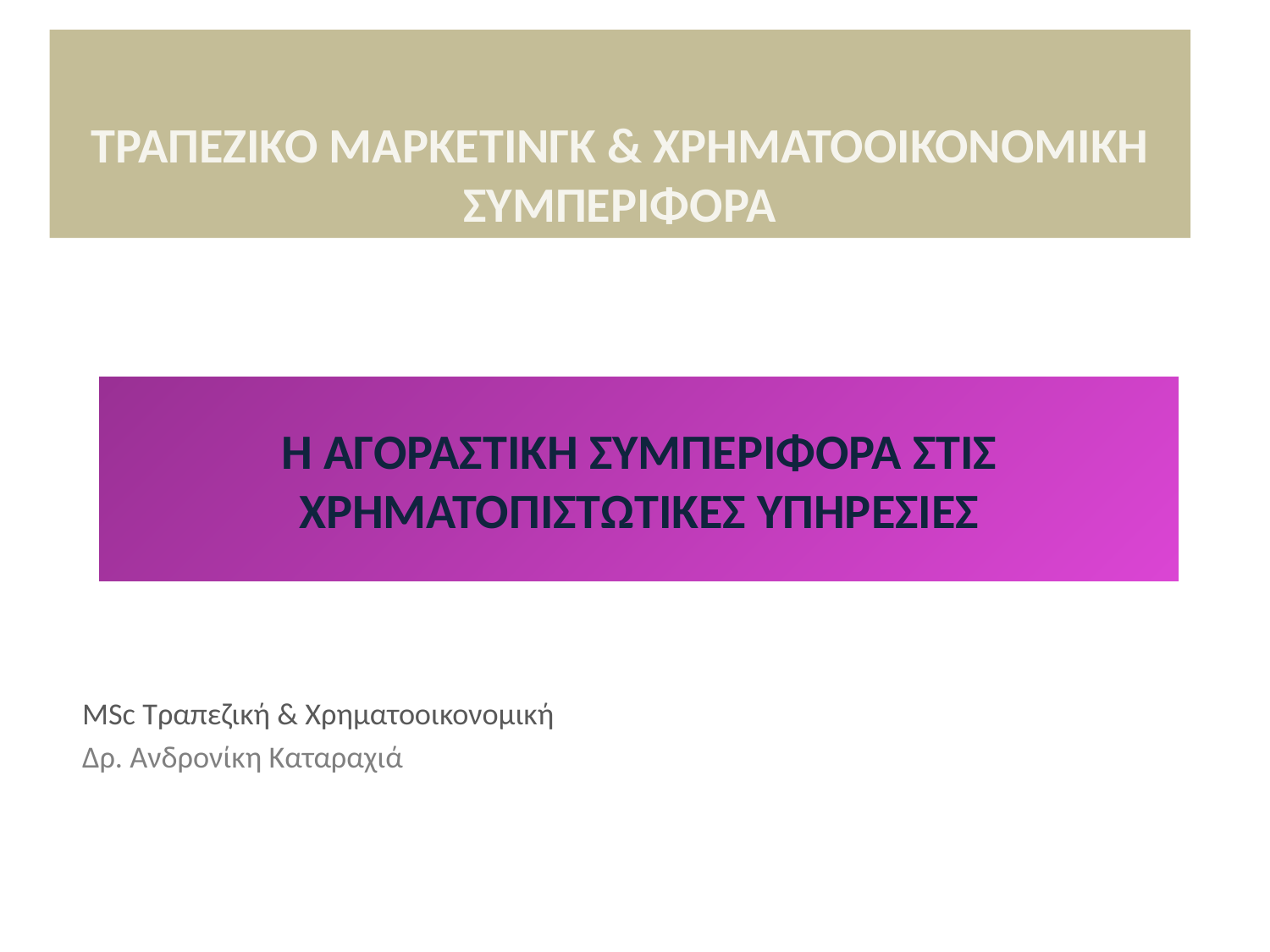

ΤΡΑΠΕΖΙΚΟ ΜΑΡΚΕΤΙΝΓΚ & ΧΡΗΜΑΤΟΟΙΚΟΝΟΜΙΚΗ ΣΥΜΠΕΡΙΦΟΡΑ
# Η ΑΓΟΡΑΣΤΙΚΗ ΣΥΜΠΕΡΙΦΟΡΑ ΣΤΙΣ ΧΡΗΜΑΤΟΠΙΣΤΩΤΙΚΕΣ ΥΠΗΡΕΣΙΕΣ

MSc Τραπεζική & Χρηματοοικονομική
Δρ. Ανδρονίκη Καταραχιά